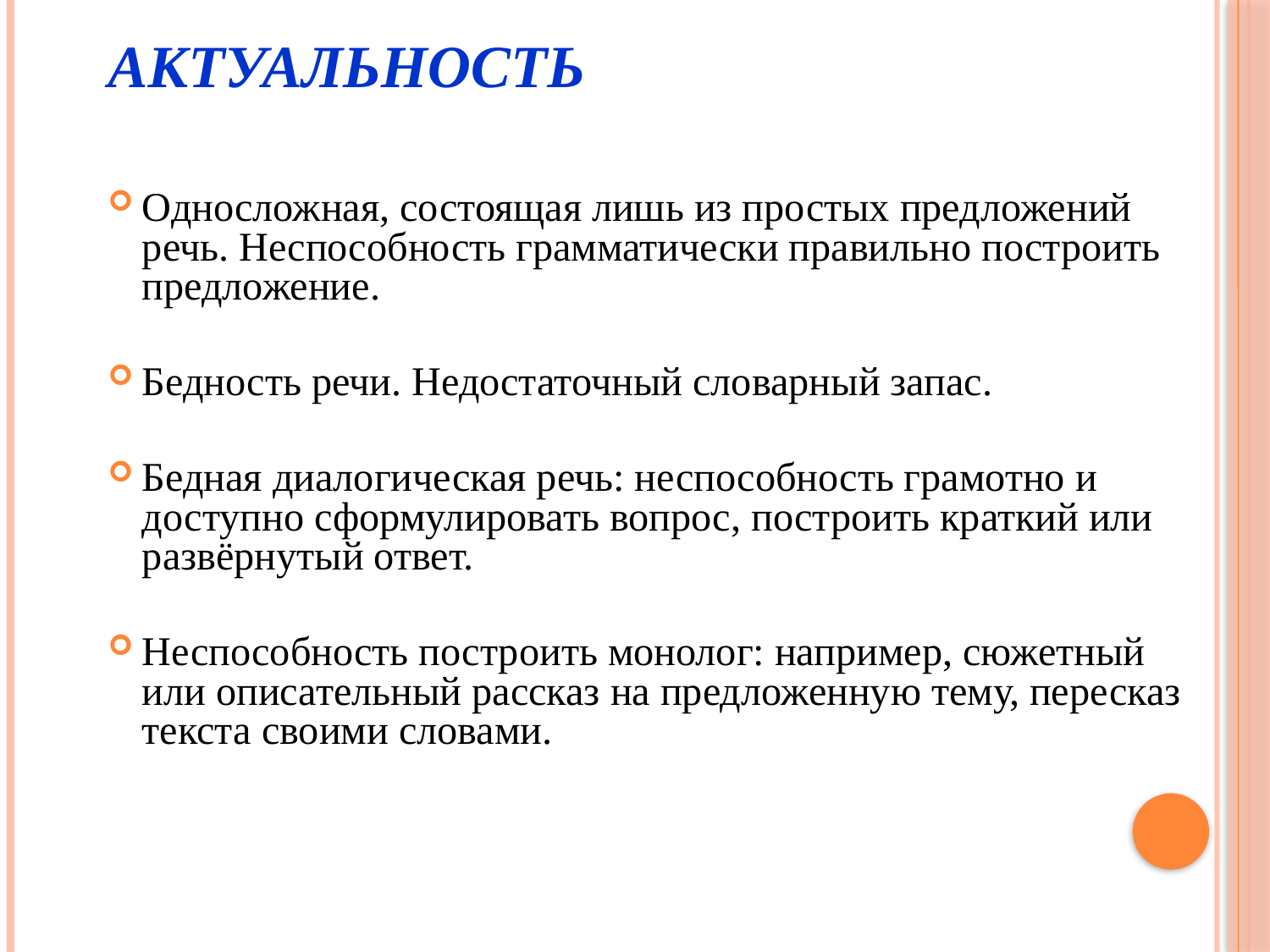

# Актуальность

Односложная, состоящая лишь из простых предложений речь. Неспособность грамматически правильно построить предложение.

Бедность речи. Недостаточный словарный запас.

Бедная диалогическая речь: неспособность грамотно и доступно сформулировать вопрос, построить краткий или развёрнутый ответ.

Неспособность построить монолог: например, сюжетный или описательный рассказ на предложенную тему, пересказ текста своими словами.